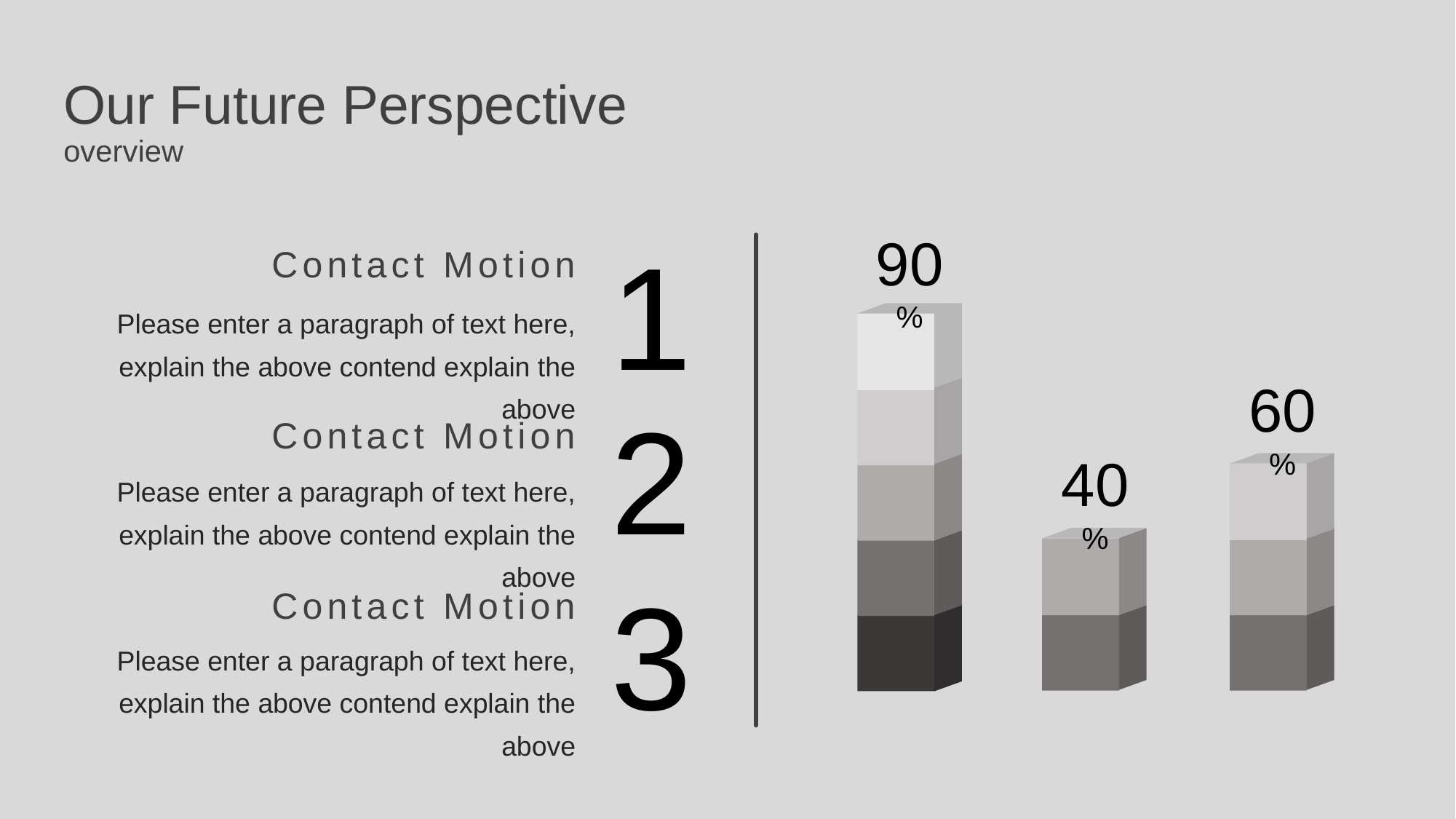

Our Future Perspective
overview
1
90%
Contact Motion
Please enter a paragraph of text here, explain the above contend explain the above

60%
2

Contact Motion
40%

Please enter a paragraph of text here, explain the above contend explain the above

3
Contact Motion

Please enter a paragraph of text here, explain the above contend explain the above